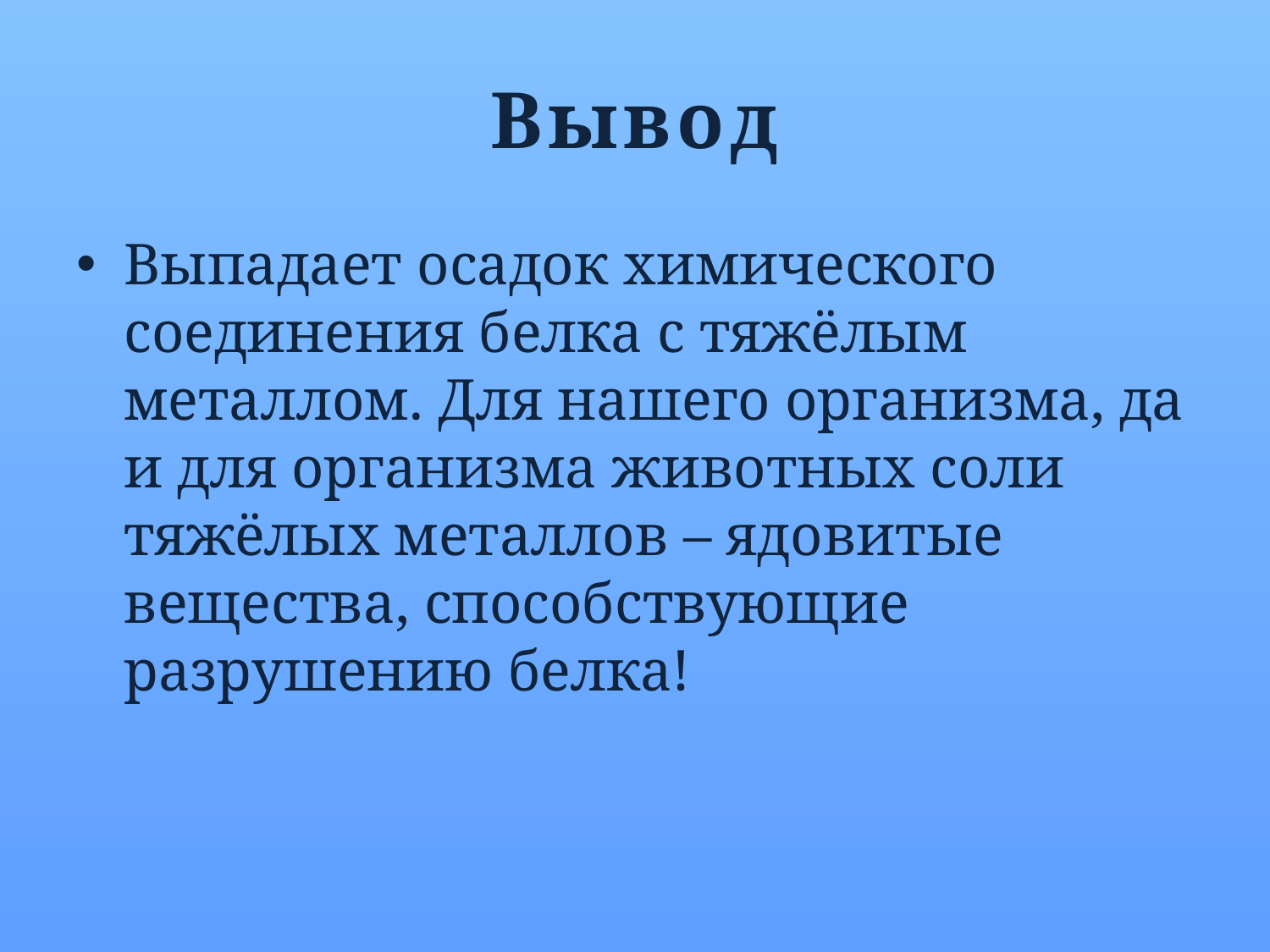

# Вывод
Выпадает осадок химического соединения белка с тяжёлым металлом. Для нашего организма, да и для организма животных соли тяжёлых металлов – ядовитые вещества, способствующие разрушению белка!